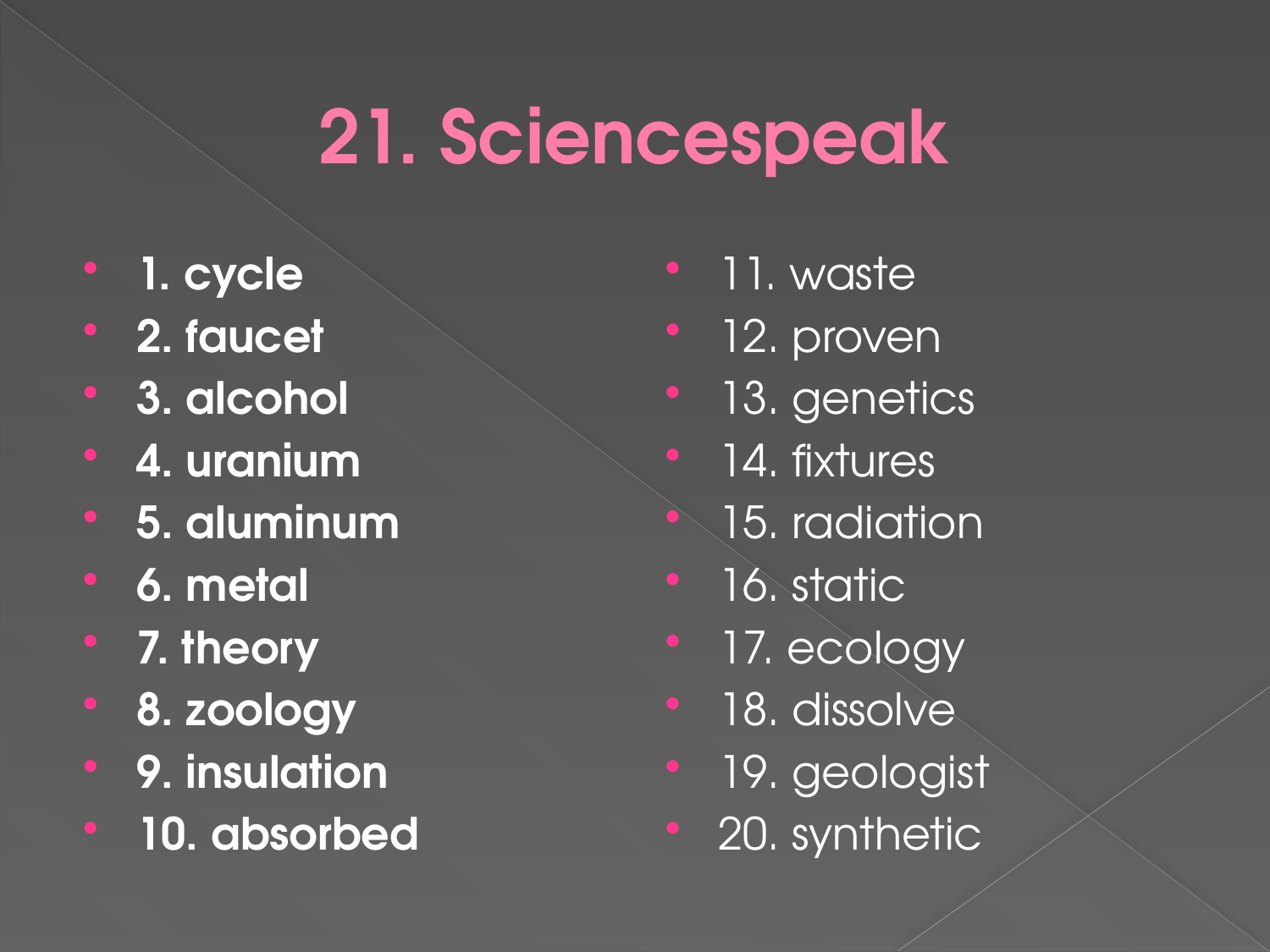

# 21. Sciencespeak
1. cycle
2. faucet
3. alcohol
4. uranium
5. aluminum
6. metal
7. theory
8. zoology
9. insulation
10. absorbed
11. waste
12. proven
13. genetics
14. fixtures
15. radiation
16. static
17. ecology
18. dissolve
19. geologist
20. synthetic